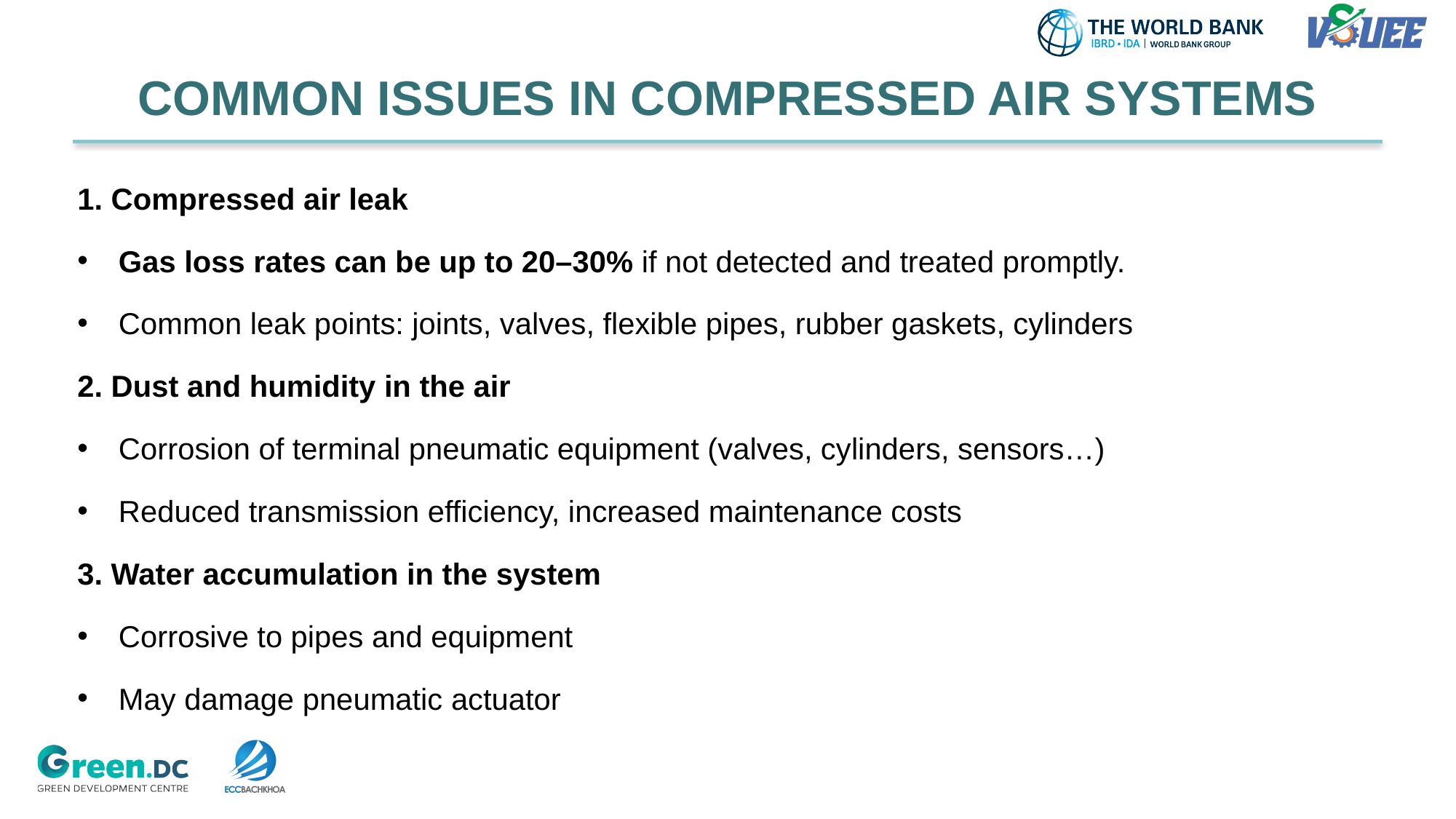

COMMON ISSUES IN COMPRESSED AIR SYSTEMS

1. Compressed air leak
Gas loss rates can be up to 20–30% if not detected and treated promptly.
Common leak points: joints, valves, flexible pipes, rubber gaskets, cylinders
2. Dust and humidity in the air
Corrosion of terminal pneumatic equipment (valves, cylinders, sensors…)
Reduced transmission efficiency, increased maintenance costs
3. Water accumulation in the system
Corrosive to pipes and equipment
May damage pneumatic actuator